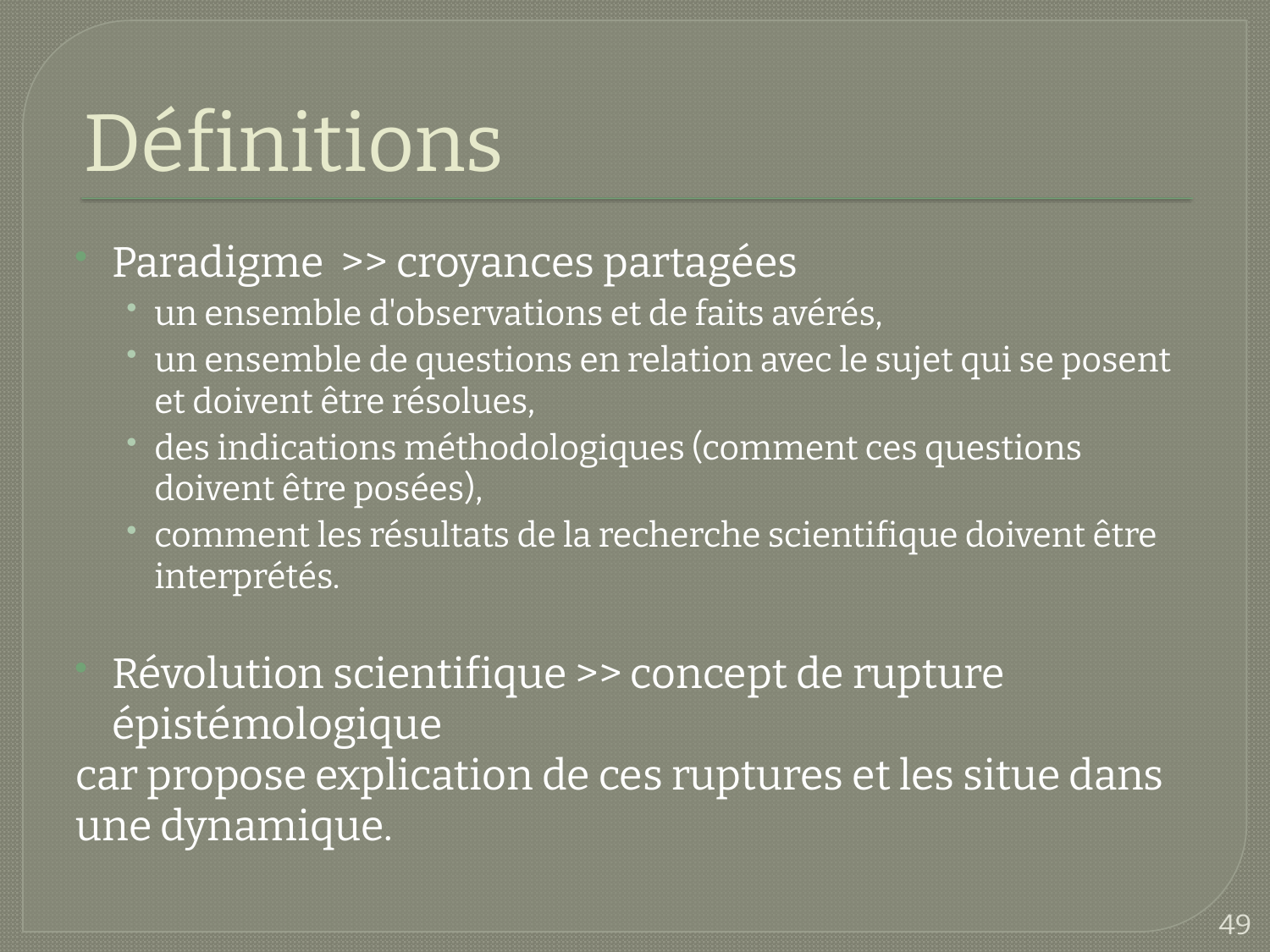

# Définitions
Paradigme  >> croyances partagées
un ensemble d'observations et de faits avérés,
un ensemble de questions en relation avec le sujet qui se posent et doivent être résolues,
des indications méthodologiques (comment ces questions doivent être posées),
comment les résultats de la recherche scientifique doivent être interprétés.

Révolution scientifique >> concept de rupture épistémologique
car propose explication de ces ruptures et les situe dans une dynamique.

49